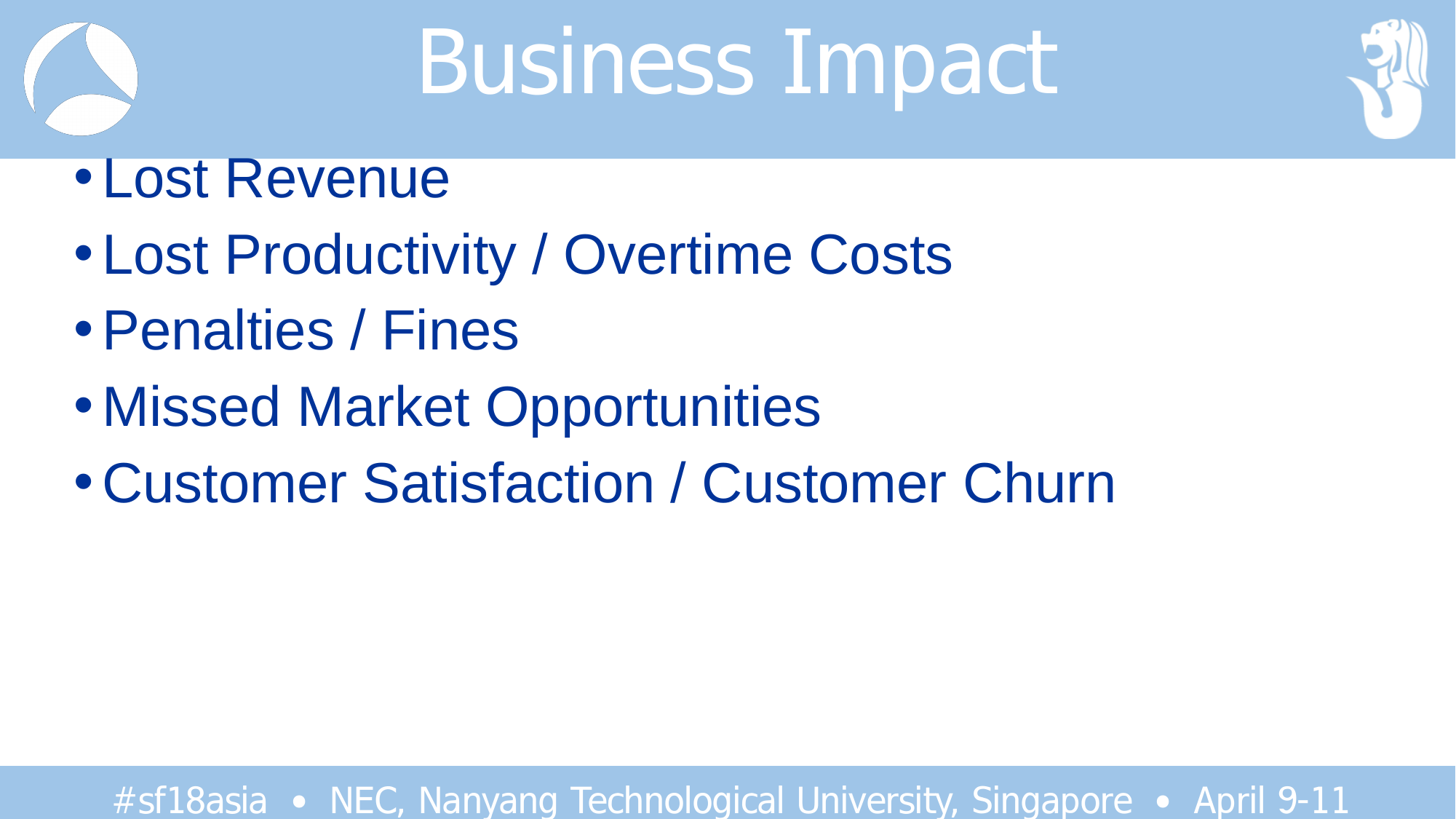

# Business Impact
Lost Revenue
Lost Productivity / Overtime Costs
Penalties / Fines
Missed Market Opportunities
Customer Satisfaction / Customer Churn